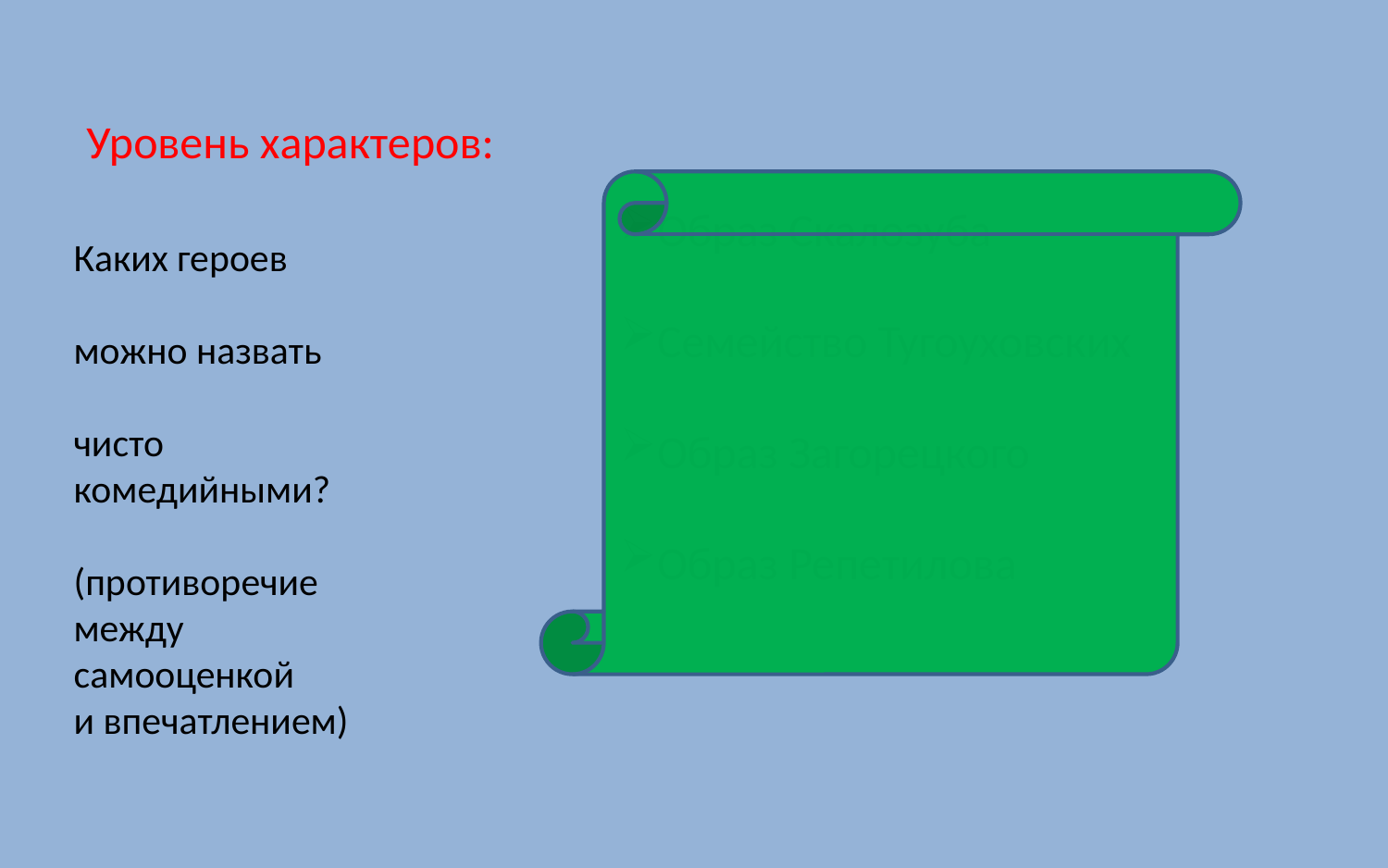

Уровень характеров:

Образ Скалозуба

Семейство Тугоуховских

Образ Загорецкого

Образ Репетилова
Каких героев

можно назвать

чисто комедийными?

(противоречие
между самооценкой
и впечатлением)